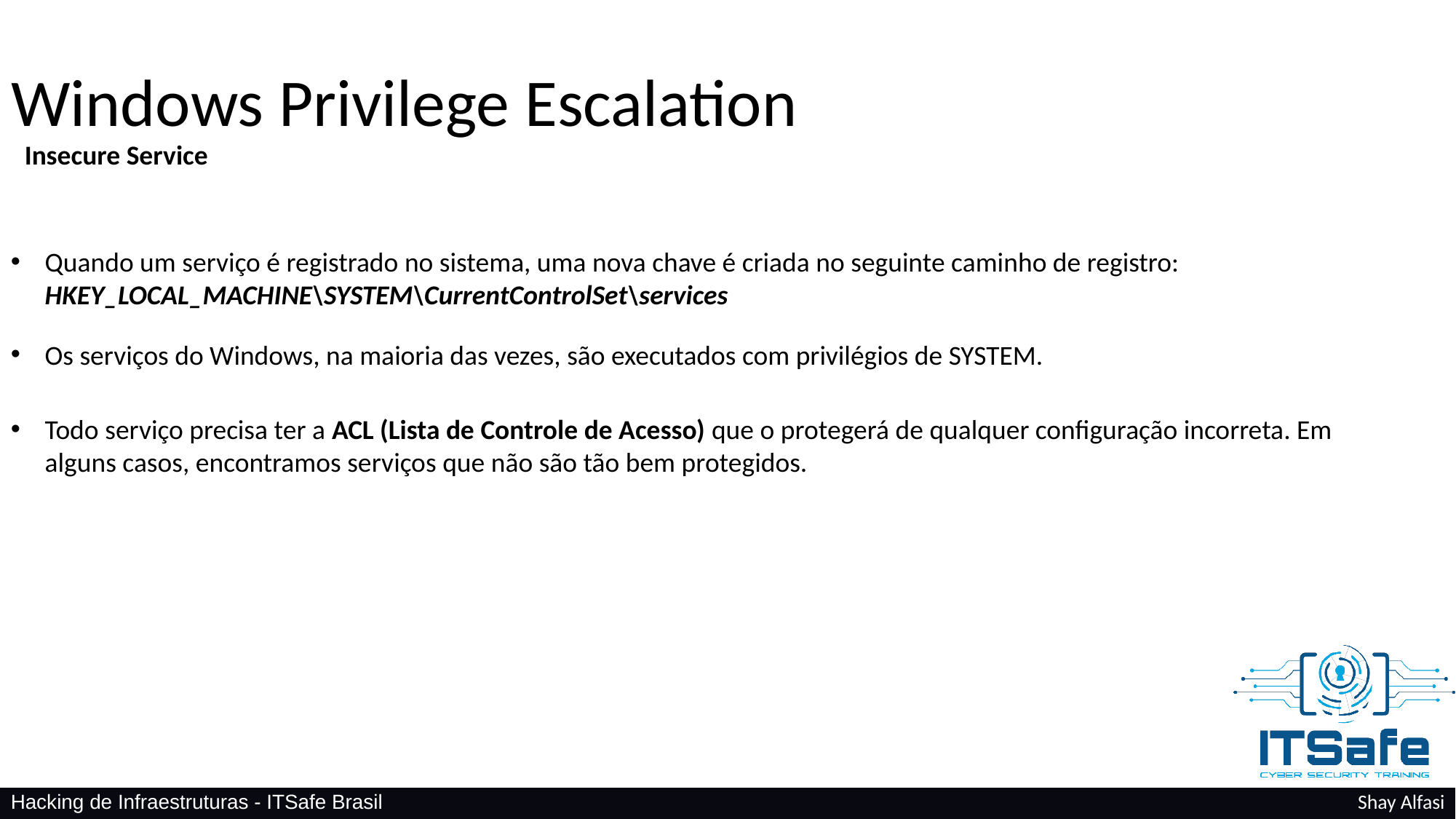

Windows Privilege Escalation
Insecure Service
Quando um serviço é registrado no sistema, uma nova chave é criada no seguinte caminho de registro: HKEY_LOCAL_MACHINE\SYSTEM\CurrentControlSet\services
Os serviços do Windows, na maioria das vezes, são executados com privilégios de SYSTEM.
Todo serviço precisa ter a ACL (Lista de Controle de Acesso) que o protegerá de qualquer configuração incorreta. Em alguns casos, encontramos serviços que não são tão bem protegidos.